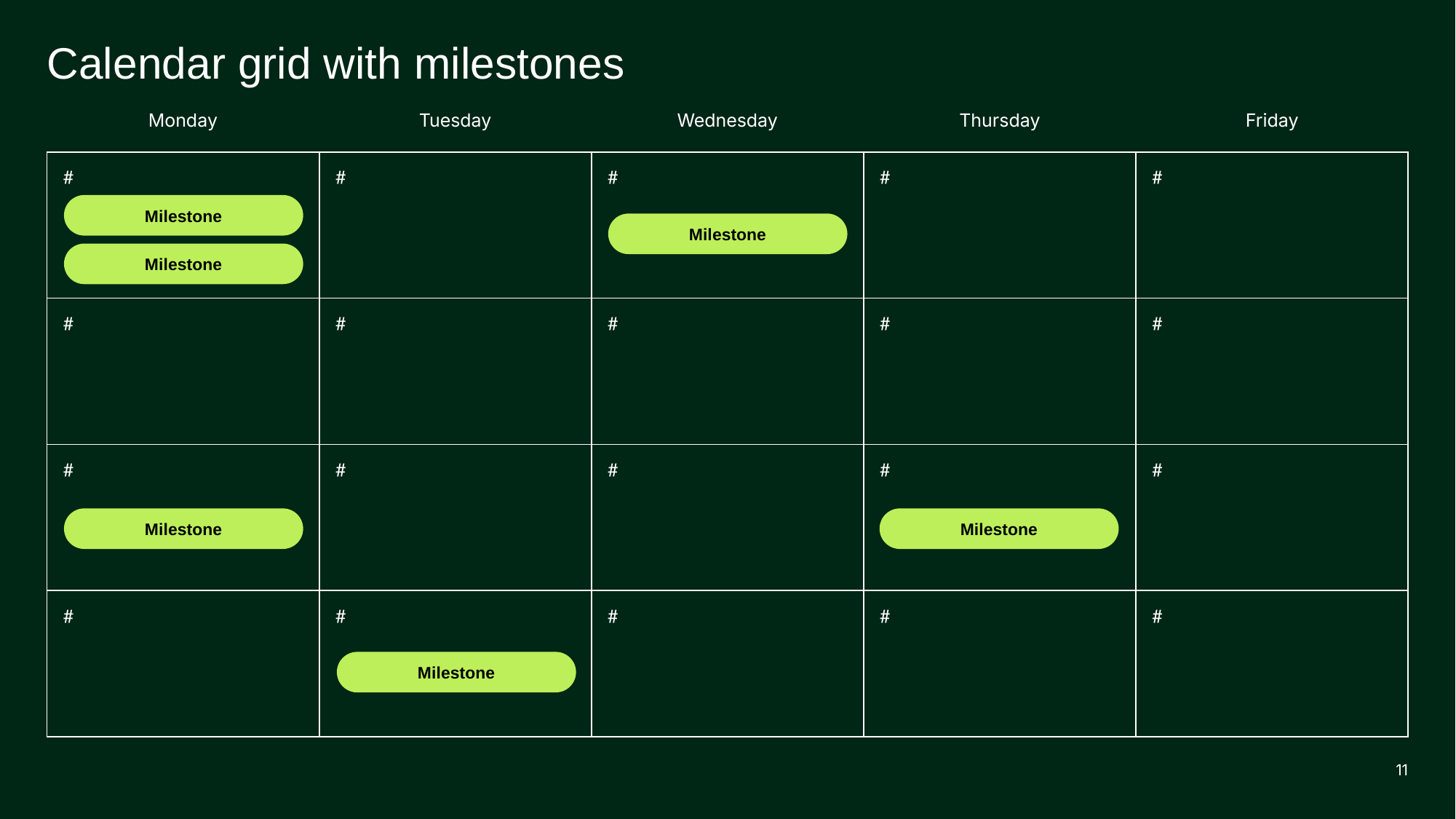

# Calendar grid with milestones
| Monday | Tuesday | Wednesday | Thursday | Friday |
| --- | --- | --- | --- | --- |
| # | # | # | # | # |
| # | # | # | # | # |
| # | # | # | # | # |
| # | # | # | # | # |
Milestone
Milestone
Milestone
Milestone
Milestone
Milestone
11